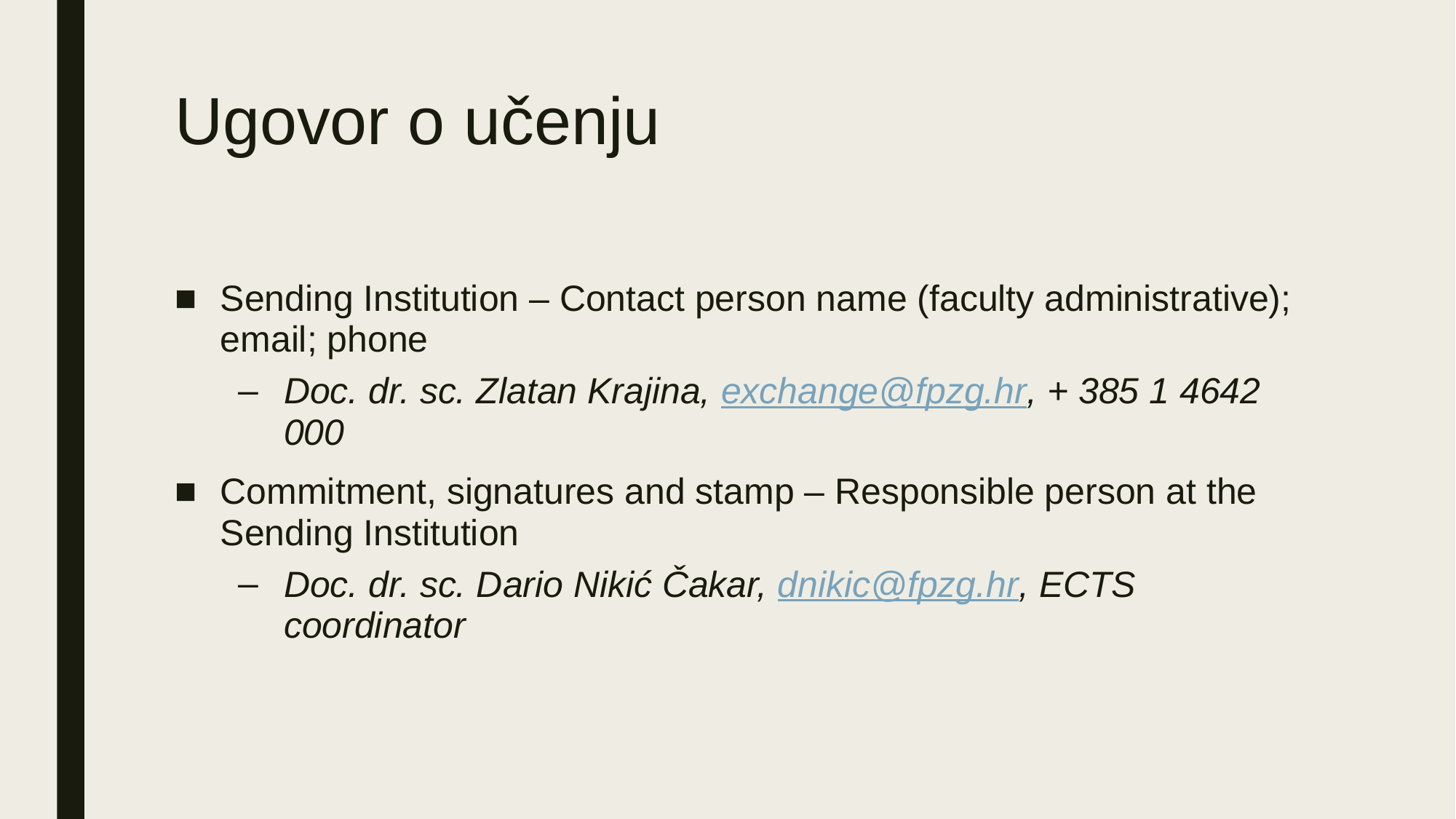

# Ugovor o učenju
Sending Institution – Contact person name (faculty administrative); email; phone
Doc. dr. sc. Zlatan Krajina, exchange@fpzg.hr, + 385 1 4642 000
Commitment, signatures and stamp – Responsible person at the Sending Institution
Doc. dr. sc. Dario Nikić Čakar, dnikic@fpzg.hr, ECTS coordinator